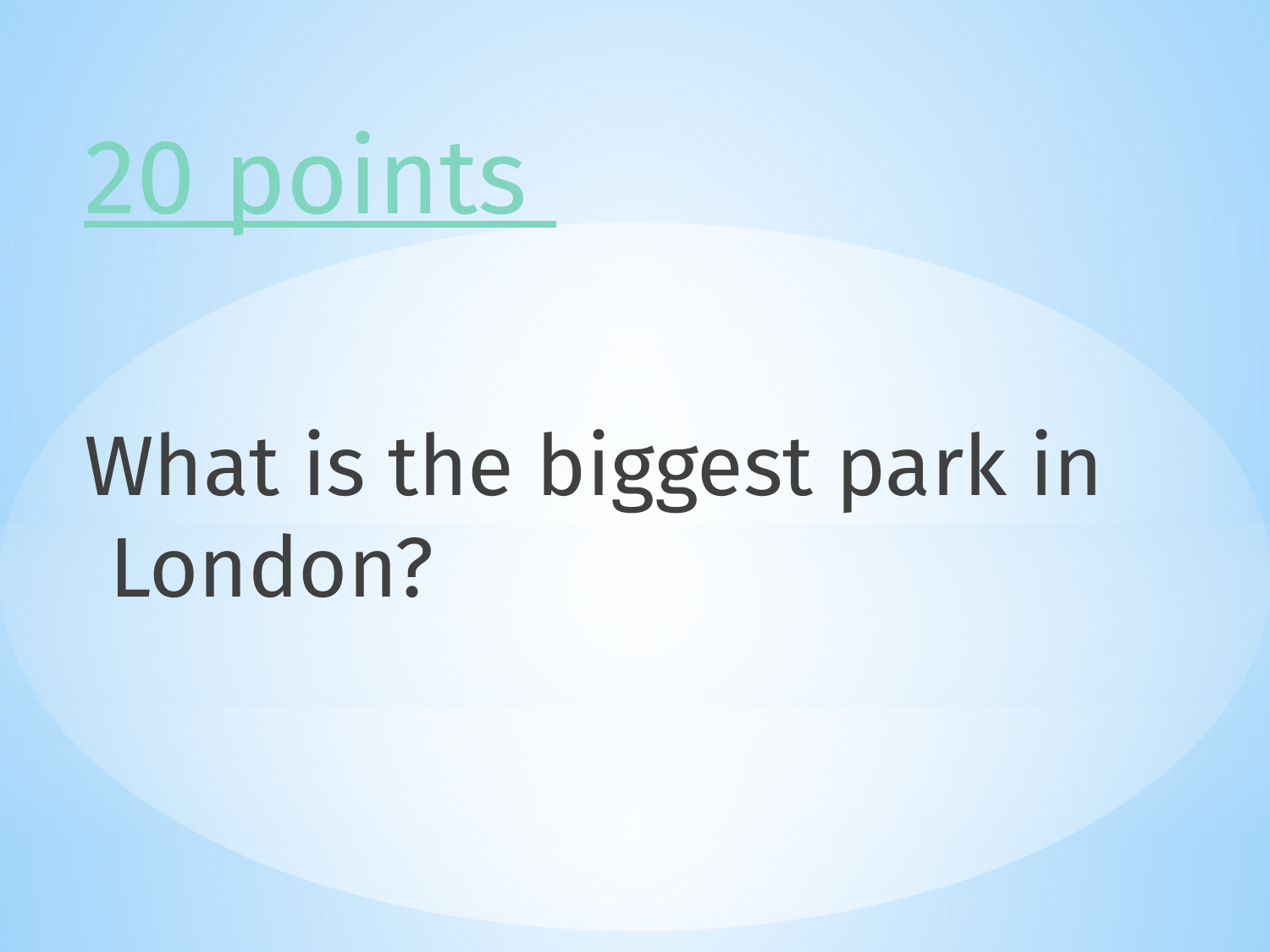

20 points

What is the biggest park in London?